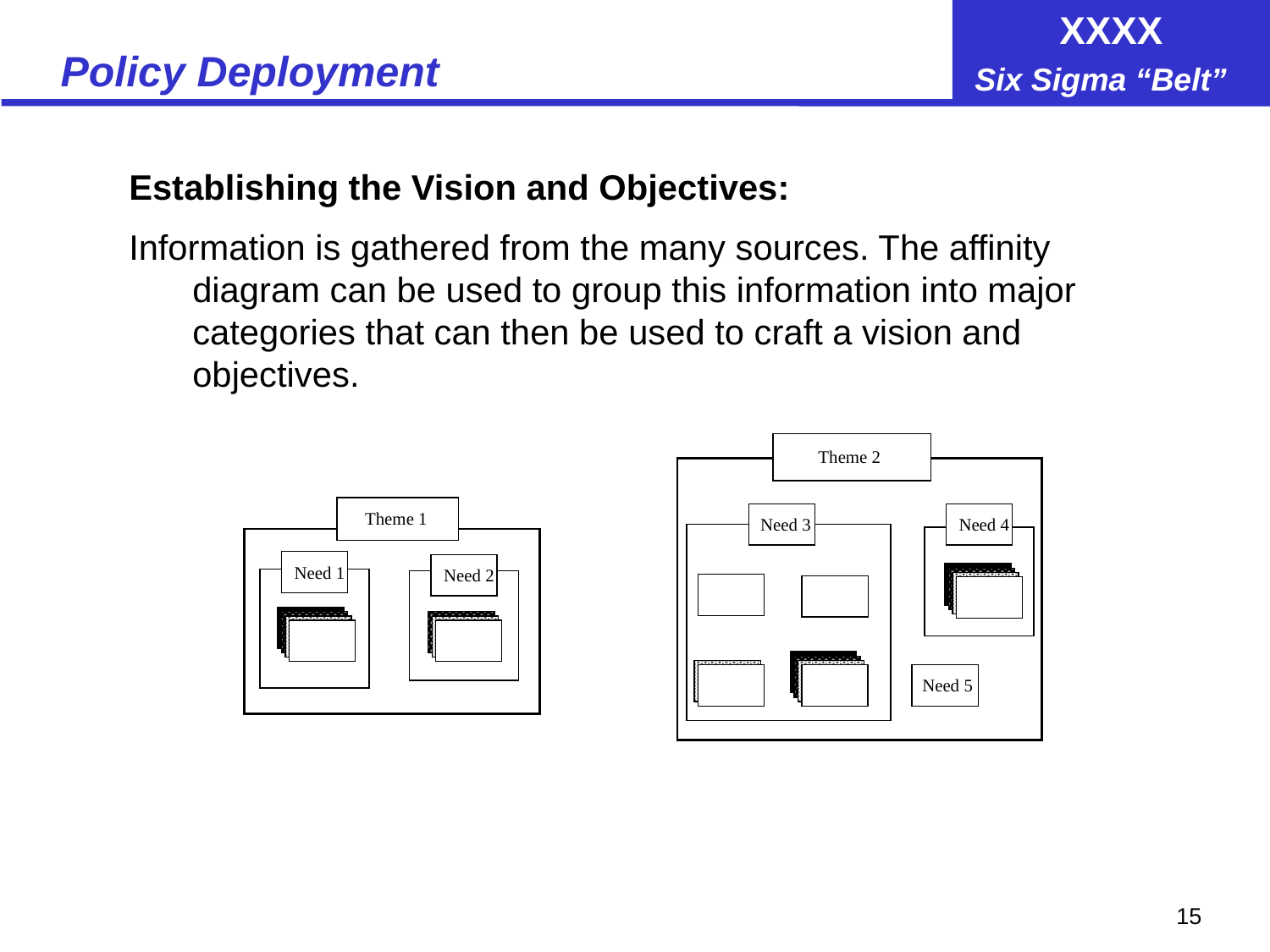

# Policy Deployment

Theme 2

Theme 1
Need 3
Need 4

Need 1

Need 2

Need 5
Establishing the Vision and Objectives:
Information is gathered from the many sources. The affinity diagram can be used to group this information into major categories that can then be used to craft a vision and objectives.